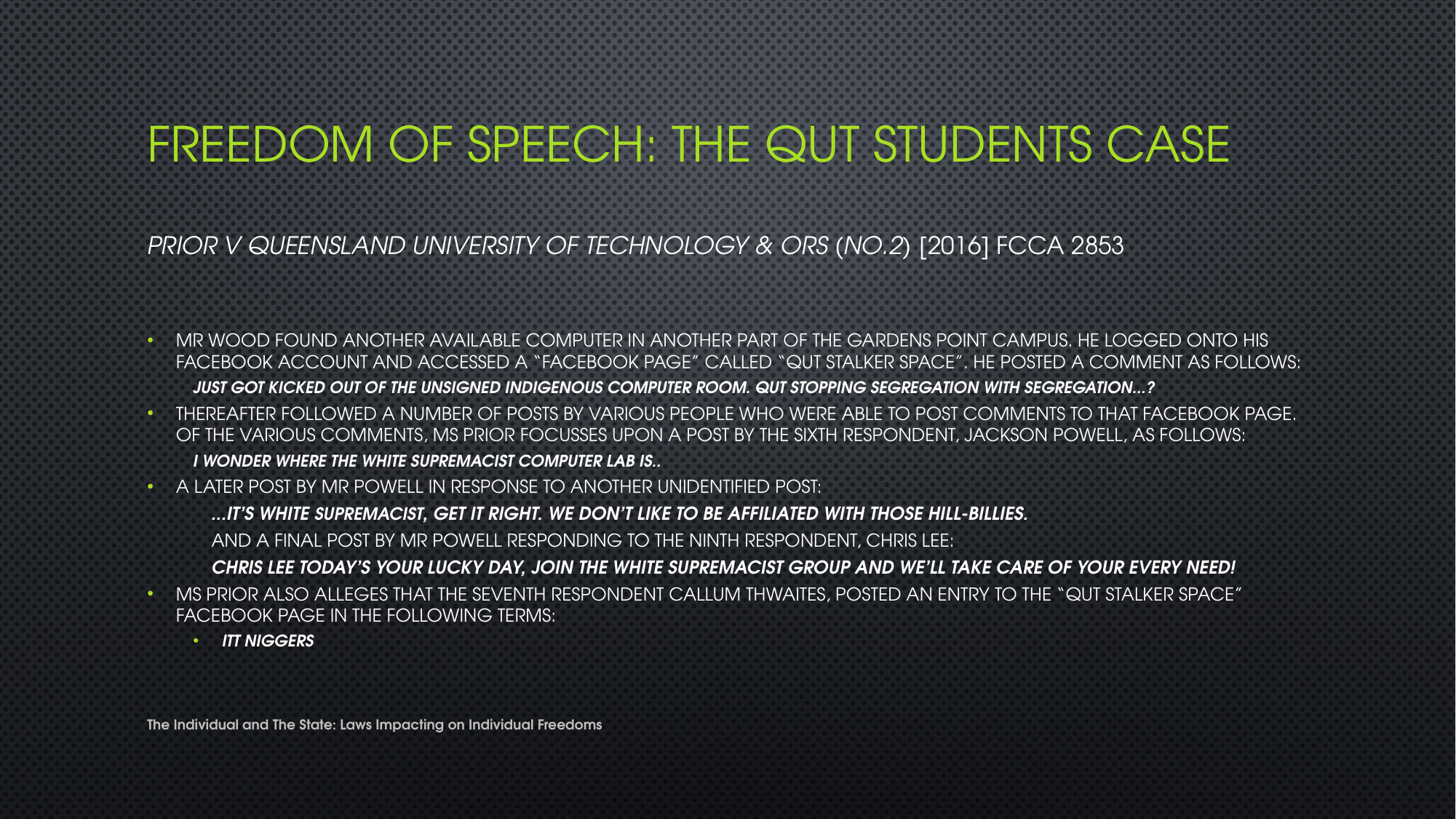

# Freedom of speech: The QUT students case Prior v Queensland University of Technology & Ors (No.2) [2016] FCCA 2853
Mr Wood found another available computer in another part of the Gardens Point campus. He logged onto his Facebook account and accessed a “Facebook page” called “QUT Stalker Space”. He posted a comment as follows:
	Just got kicked out of the unsigned Indigenous computer room. QUT stopping segregation with segregation...?
Thereafter followed a number of posts by various people who were able to post comments to that Facebook page. Of the various comments, Ms Prior focusses upon a post by the sixth respondent, Jackson Powell, as follows:
	I wonder where the white supremacist computer lab is..
a later post by Mr Powell in response to another unidentified post:
		...it’s white supremacist, get it right. We don’t like to be affiliated with those hill-billies.
	and a final post by Mr Powell responding to the ninth respondent, Chris Lee:
		Chris Lee today’s your lucky day, join the white supremacist group and we’ll take care of your every need!
Ms Prior also alleges that the seventh respondent Callum Thwaites, posted an entry to the “QUT Stalker Space” Facebook page in the following terms:
ITT niggers

The Individual and The State: Laws Impacting on Individual Freedoms